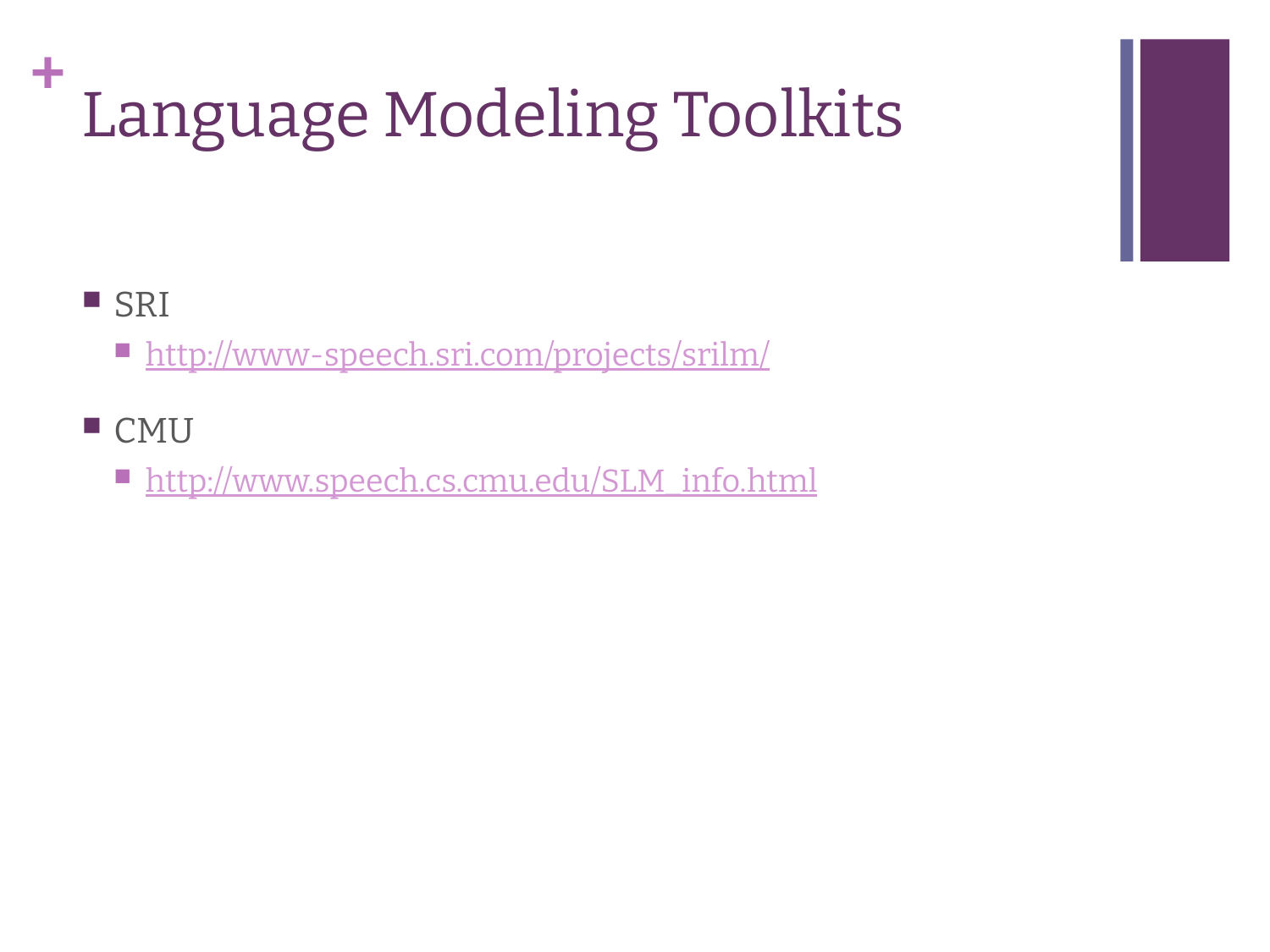

# Language Modeling Toolkits
SRI
http://www-speech.sri.com/projects/srilm/
CMU
http://www.speech.cs.cmu.edu/SLM_info.html